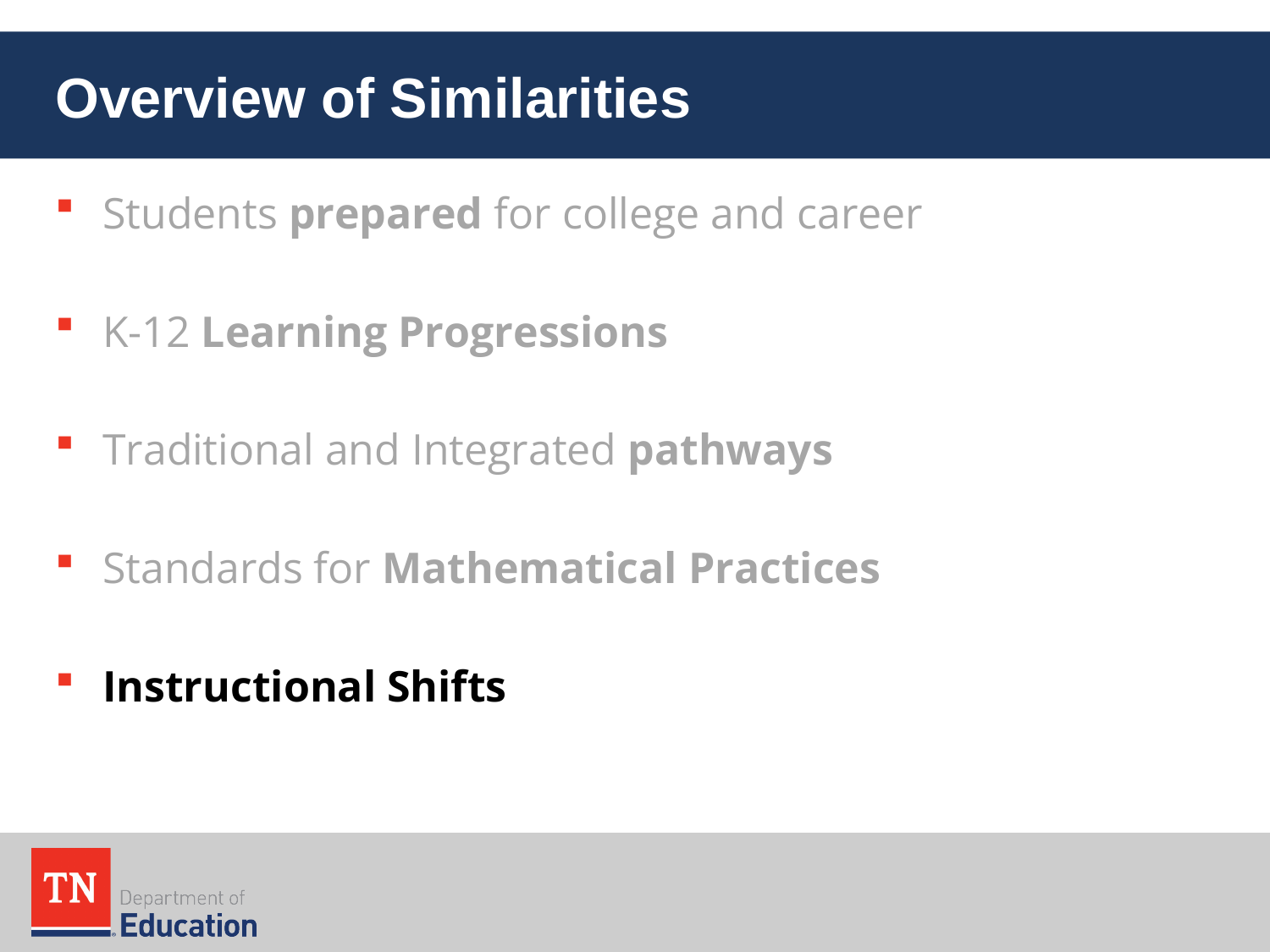

# Overview of Similarities
Students prepared for college and career

K-12 Learning Progressions

Traditional and Integrated pathways

Standards for Mathematical Practices

Instructional Shifts